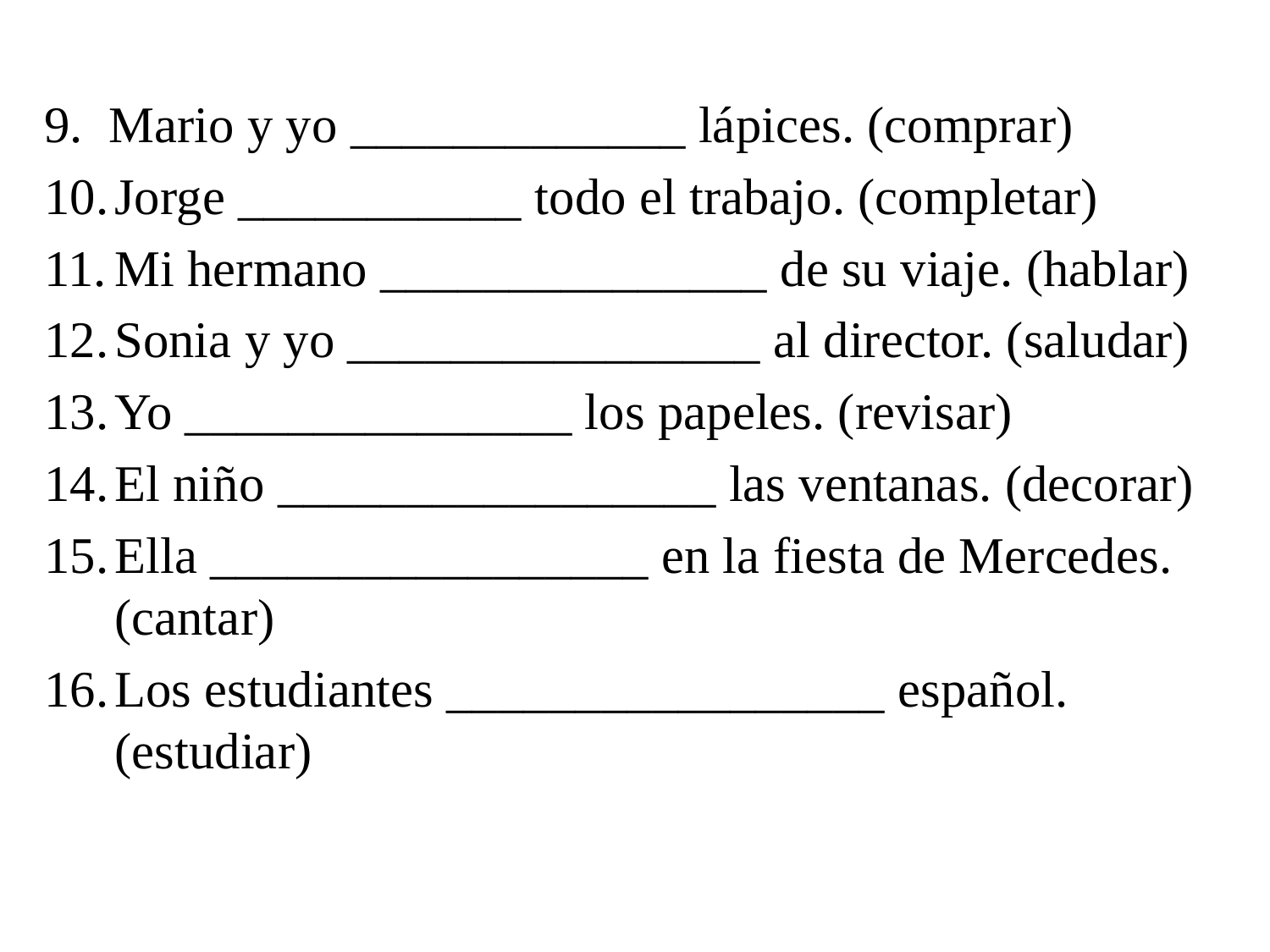

9.  Mario y yo _____________ lápices. (comprar)
Jorge ___________ todo el trabajo. (completar)
Mi hermano _______________ de su viaje. (hablar)
Sonia y yo ________________ al director. (saludar)
Yo _______________ los papeles. (revisar)
El niño _________________ las ventanas. (decorar)
Ella _________________ en la fiesta de Mercedes. (cantar)
Los estudiantes _________________ español. (estudiar)